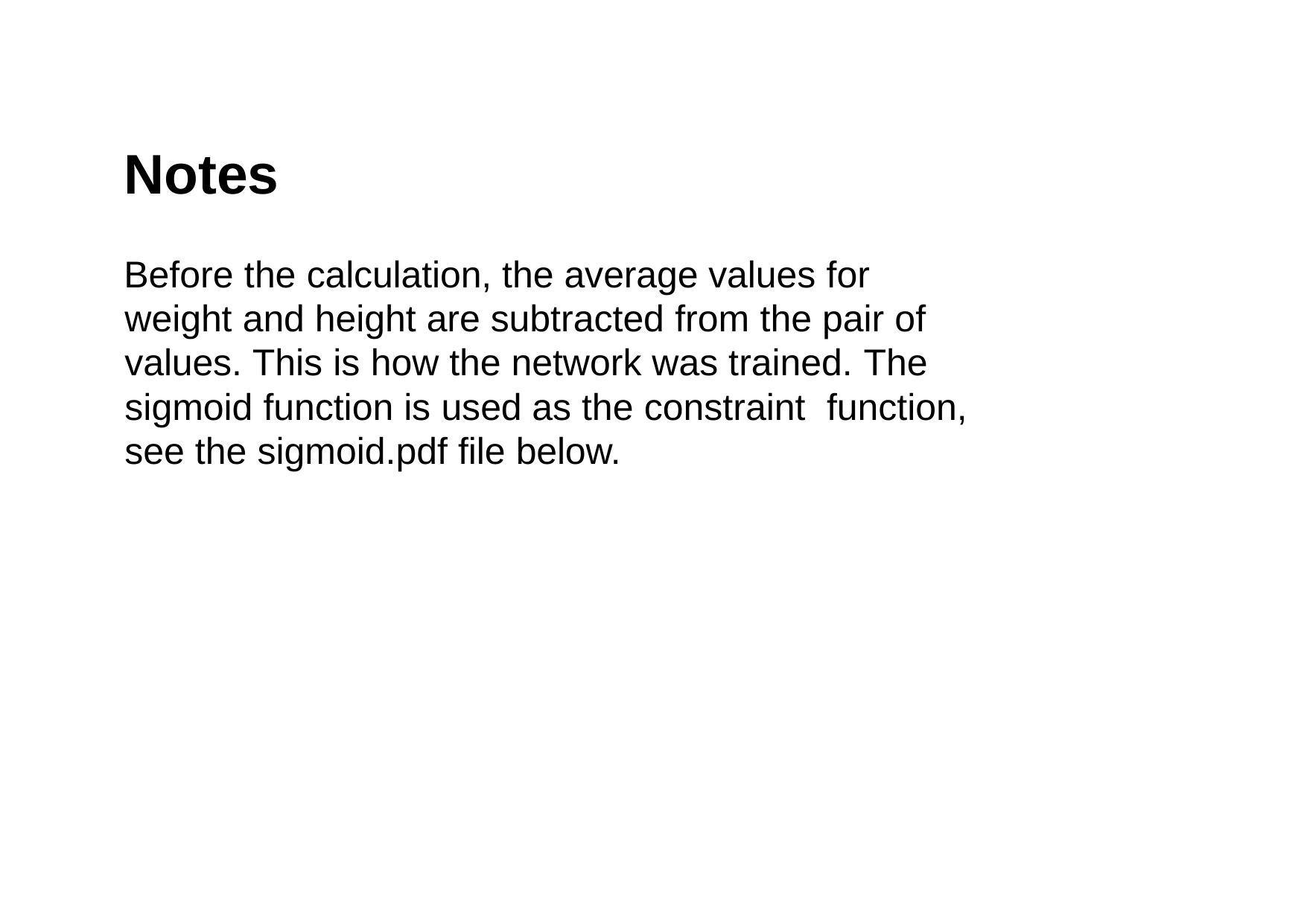

Notes

Before the calculation, the average values for  weight and height are subtracted from the pair of  values. This is how the network was trained. The  sigmoid function is used as the constraint  function, see the sigmoid.pdf file below.